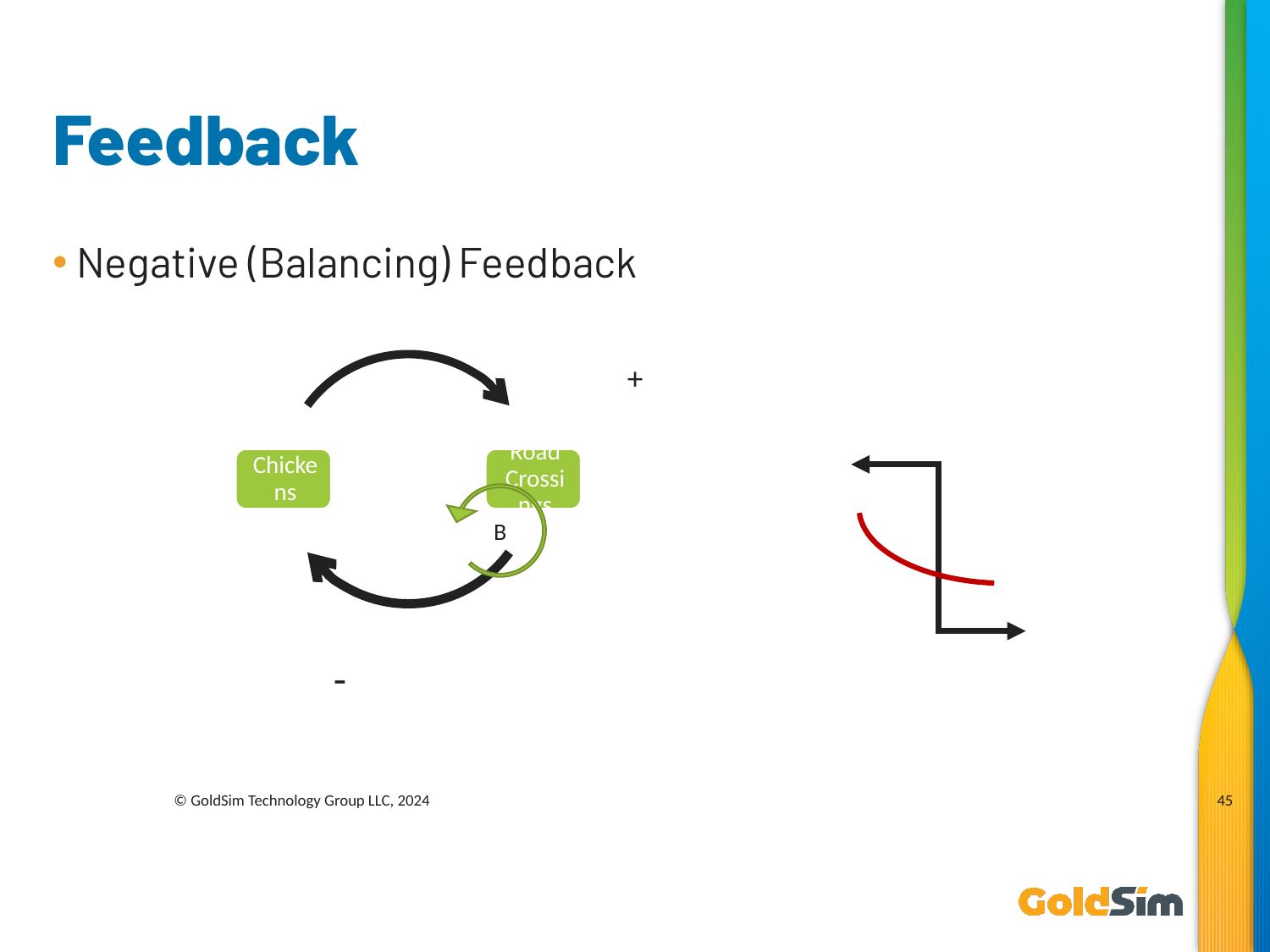

# Feedback
Negative (Balancing) Feedback
Chickens
Road Crossings
+
B
-

45
© GoldSim Technology Group LLC, 2024